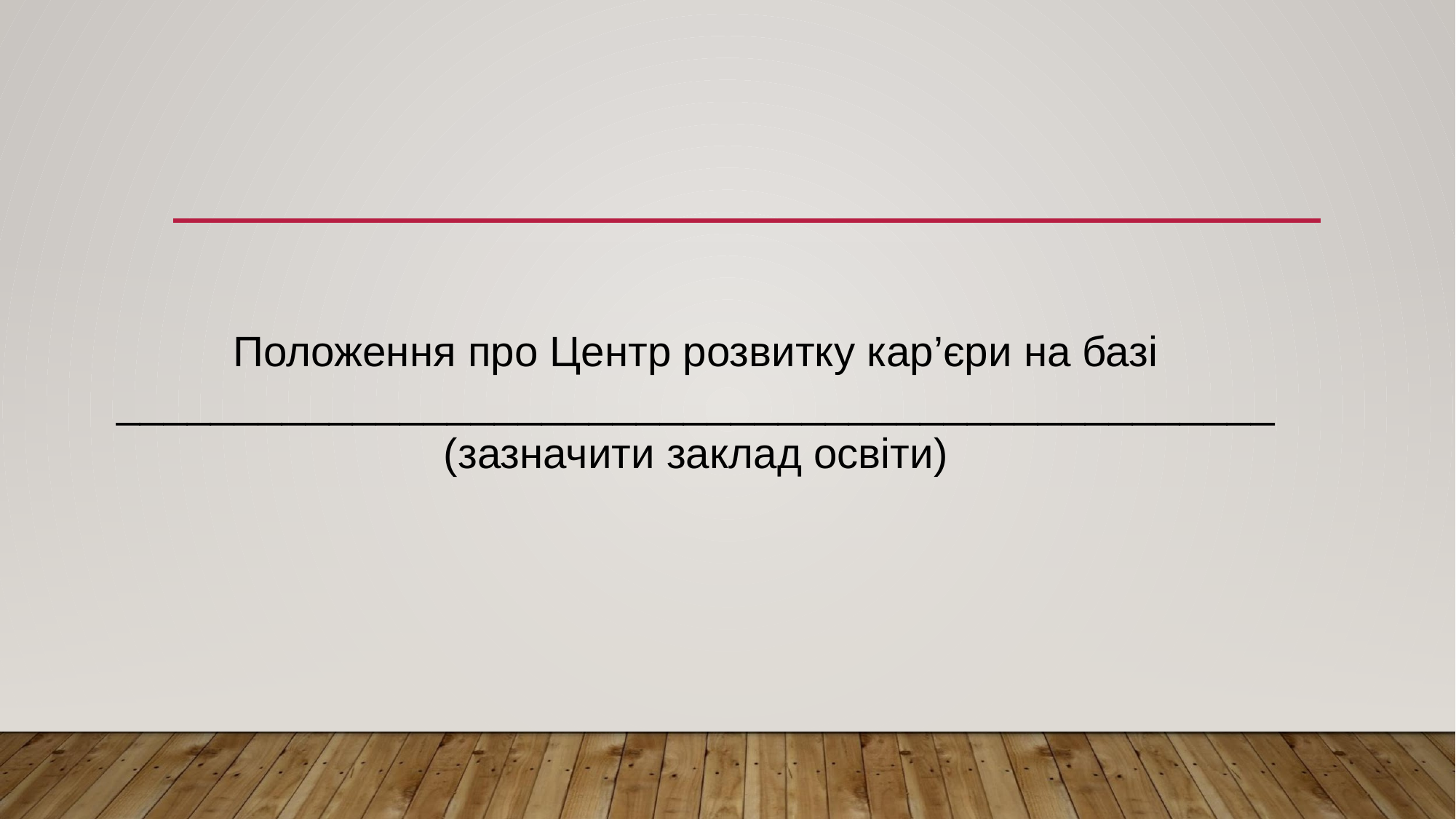

Положення про Центр розвитку кар’єри на базі _________________________________________________ (зазначити заклад освіти)